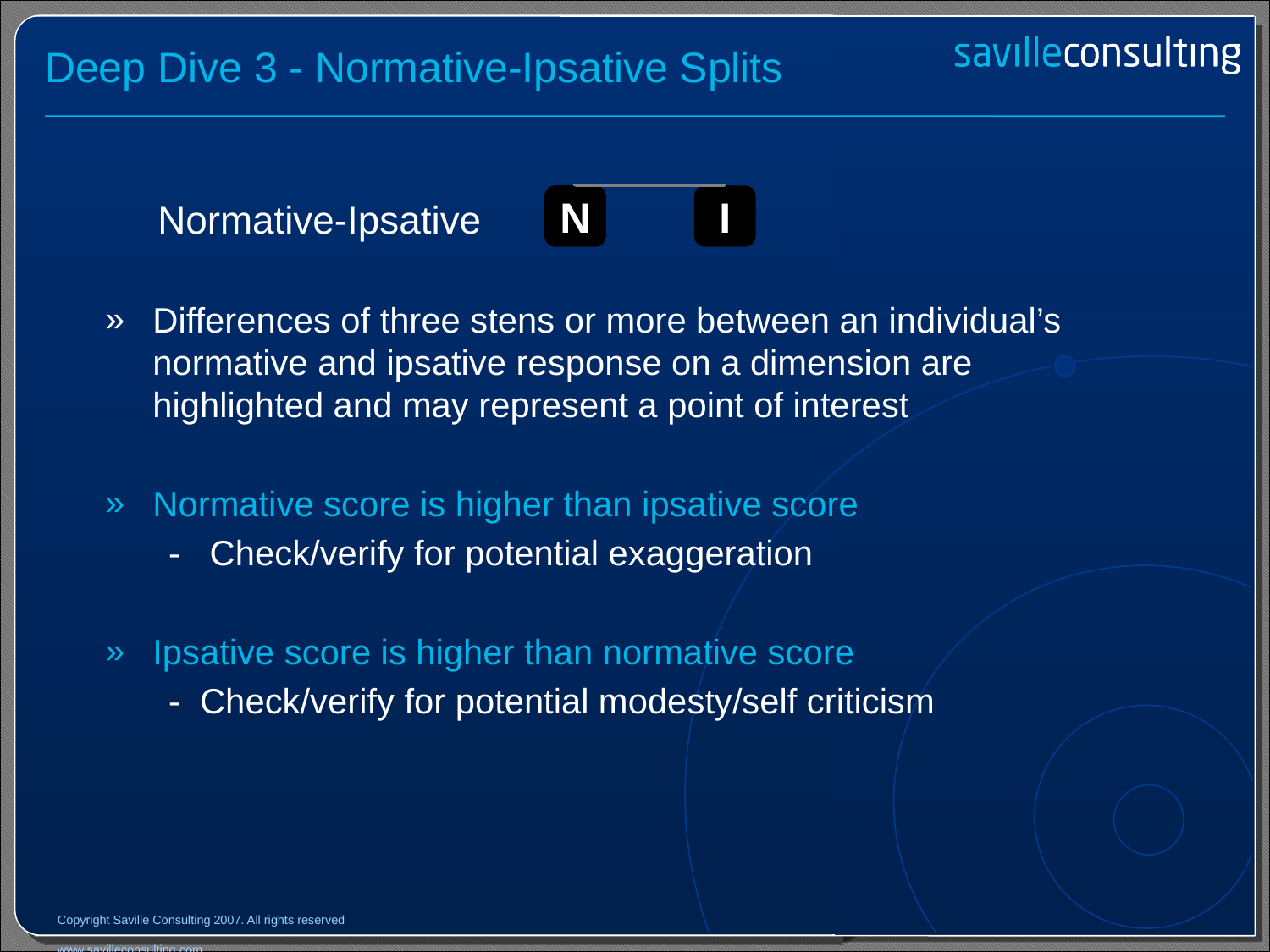

Deep Dive 3 - Normative-Ipsative Splits
N
I
Normative-Ipsative

Differences of three stens or more between an individual’s normative and ipsative response on a dimension are highlighted and may represent a point of interest

Normative score is higher than ipsative score
-   Check/verify for potential exaggeration

Ipsative score is higher than normative score
-  Check/verify for potential modesty/self criticism